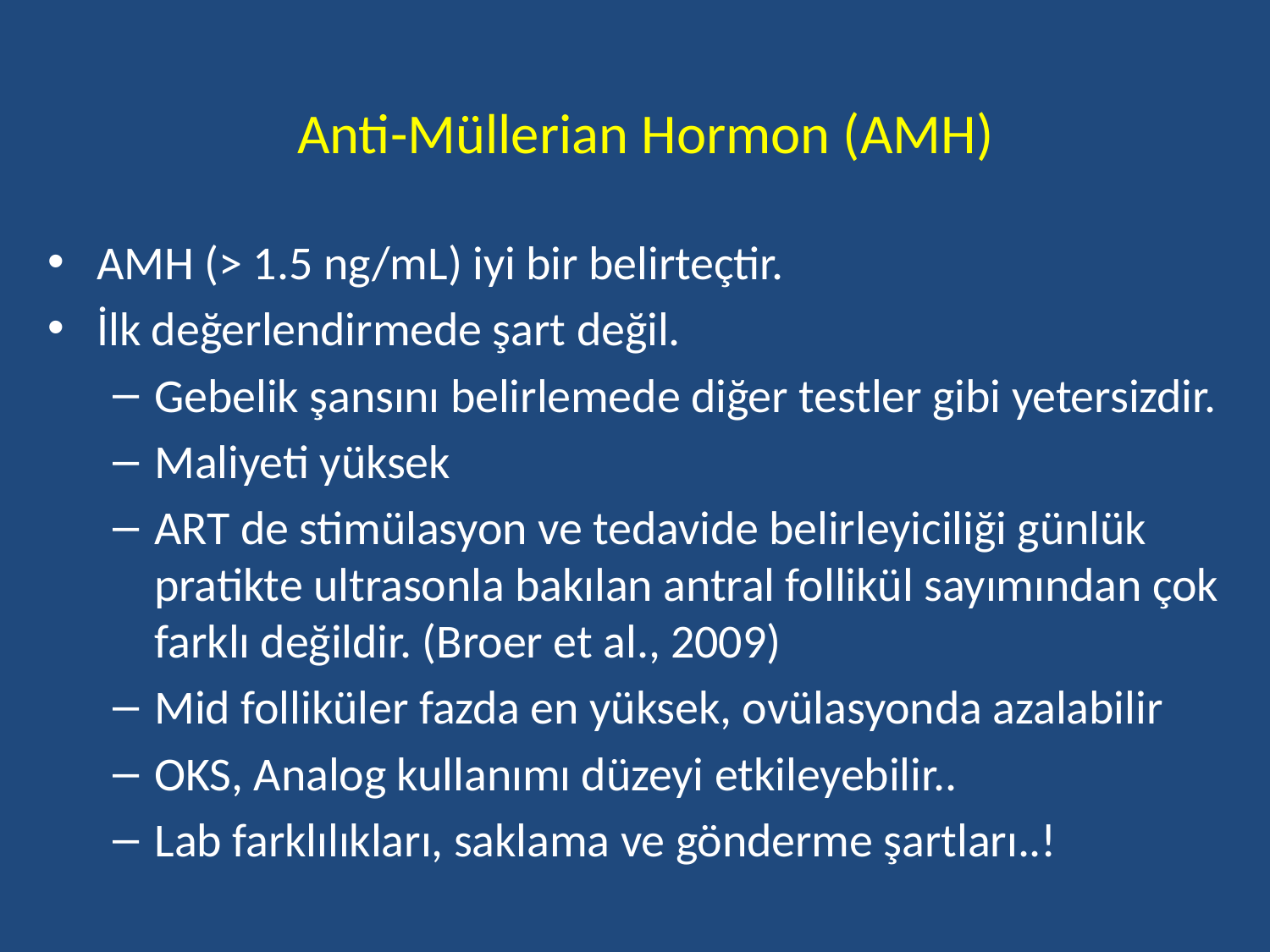

# Anti-Müllerian Hormon (AMH)
AMH (> 1.5 ng/mL) iyi bir belirteçtir.
İlk değerlendirmede şart değil.
Gebelik şansını belirlemede diğer testler gibi yetersizdir.
Maliyeti yüksek
ART de stimülasyon ve tedavide belirleyiciliği günlük pratikte ultrasonla bakılan antral follikül sayımından çok farklı değildir. (Broer et al., 2009)
Mid folliküler fazda en yüksek, ovülasyonda azalabilir
OKS, Analog kullanımı düzeyi etkileyebilir..
Lab farklılıkları, saklama ve gönderme şartları..!